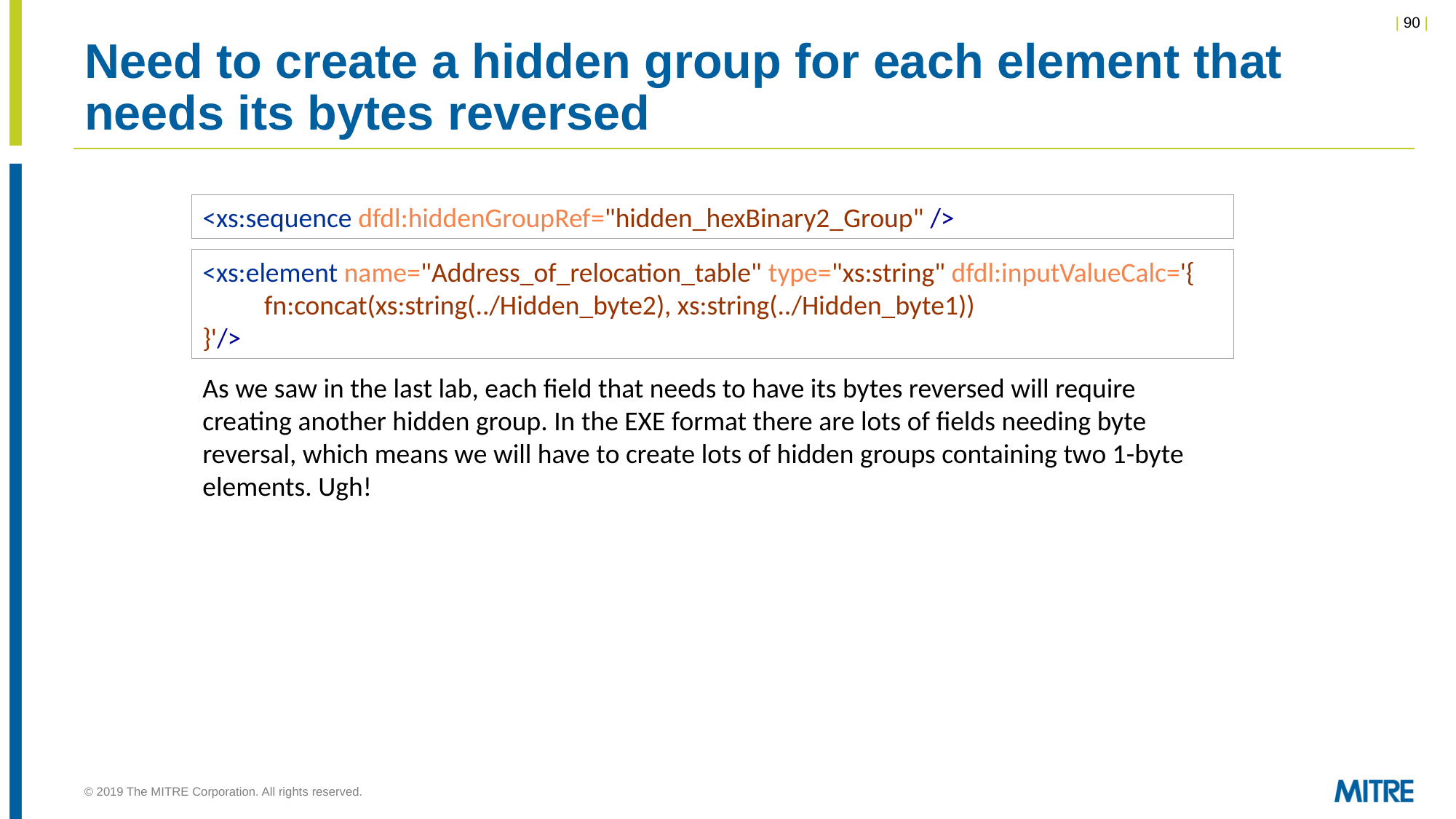

# Need to create a hidden group for each element that needs its bytes reversed
<xs:sequence dfdl:hiddenGroupRef="hidden_hexBinary2_Group" />
<xs:element name="Address_of_relocation_table" type="xs:string" dfdl:inputValueCalc='{
          fn:concat(xs:string(../Hidden_byte2), xs:string(../Hidden_byte1))
}'/>
As we saw in the last lab, each field that needs to have its bytes reversed will require creating another hidden group. In the EXE format there are lots of fields needing byte reversal, which means we will have to create lots of hidden groups containing two 1-byte elements. Ugh!
© 2019 The MITRE Corporation. All rights reserved.